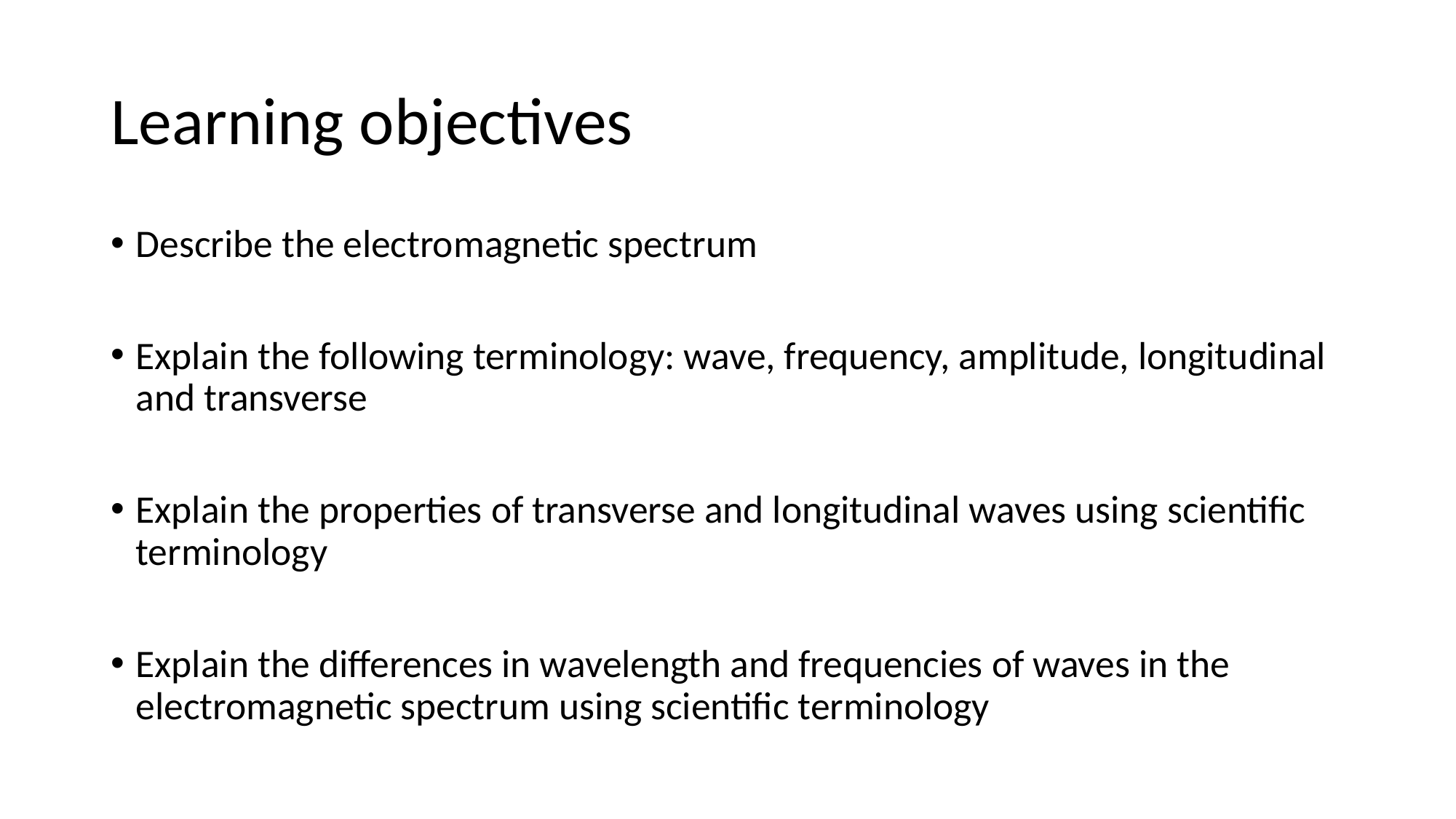

# Learning objectives
Describe the electromagnetic spectrum

Explain the following terminology: wave, frequency, amplitude, longitudinal and transverse

Explain the properties of transverse and longitudinal waves using scientific terminology

Explain the differences in wavelength and frequencies of waves in the electromagnetic spectrum using scientific terminology